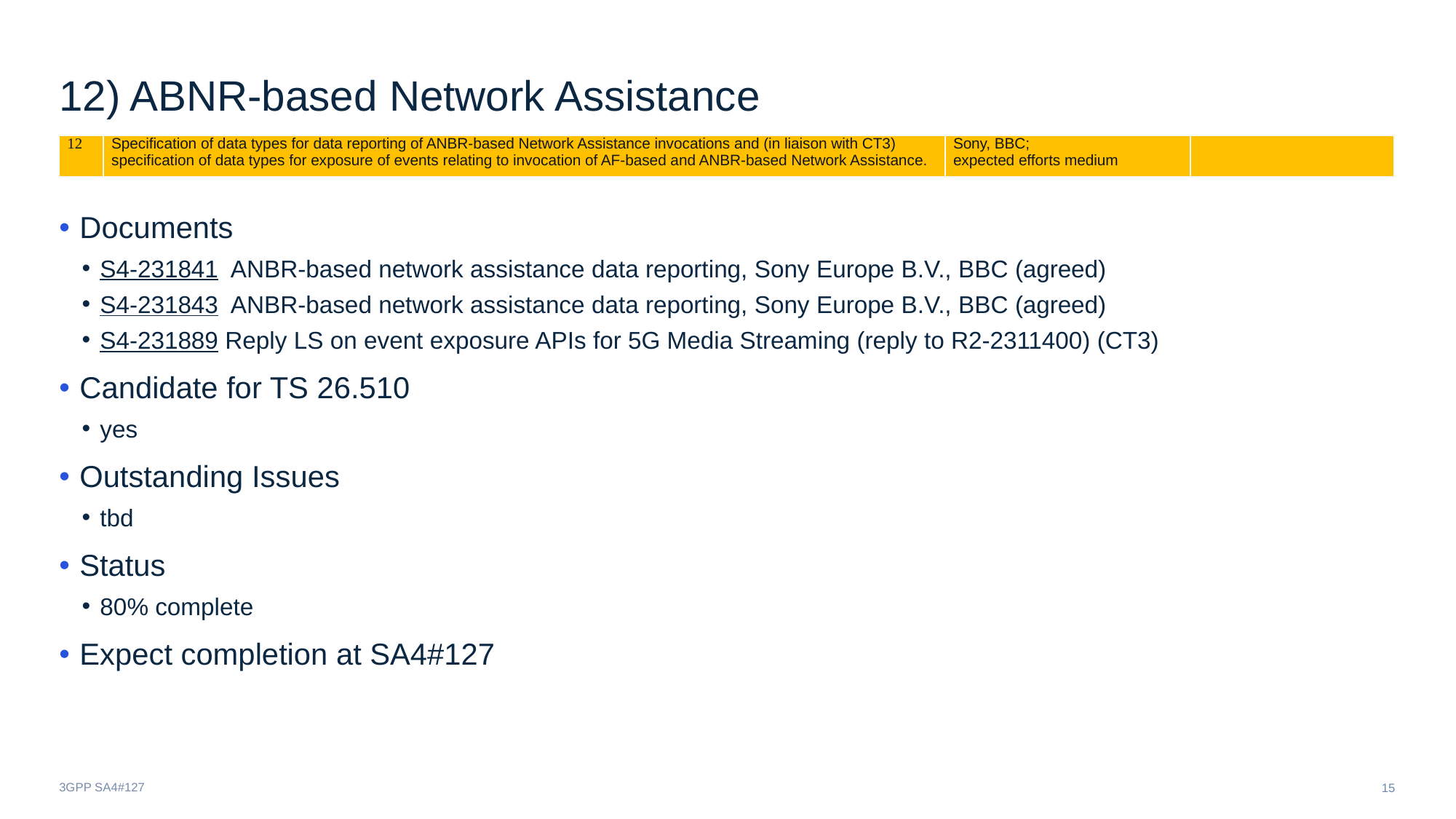

# 12) ABNR-based Network Assistance
| 12 | Specification of data types for data reporting of ANBR-based Network Assistance invocations and (in liaison with CT3) specification of data types for exposure of events relating to invocation of AF-based and ANBR-based Network Assistance. | Sony, BBC; expected efforts medium |  |
| --- | --- | --- | --- |
Documents
S4-231841  ANBR-based network assistance data reporting, Sony Europe B.V., BBC (agreed)
S4-231843  ANBR-based network assistance data reporting, Sony Europe B.V., BBC (agreed)
S4-231889 Reply LS on event exposure APIs for 5G Media Streaming (reply to R2-2311400) (CT3)
Candidate for TS 26.510
yes
Outstanding Issues
tbd
Status
80% complete
Expect completion at SA4#127

3GPP SA4#127